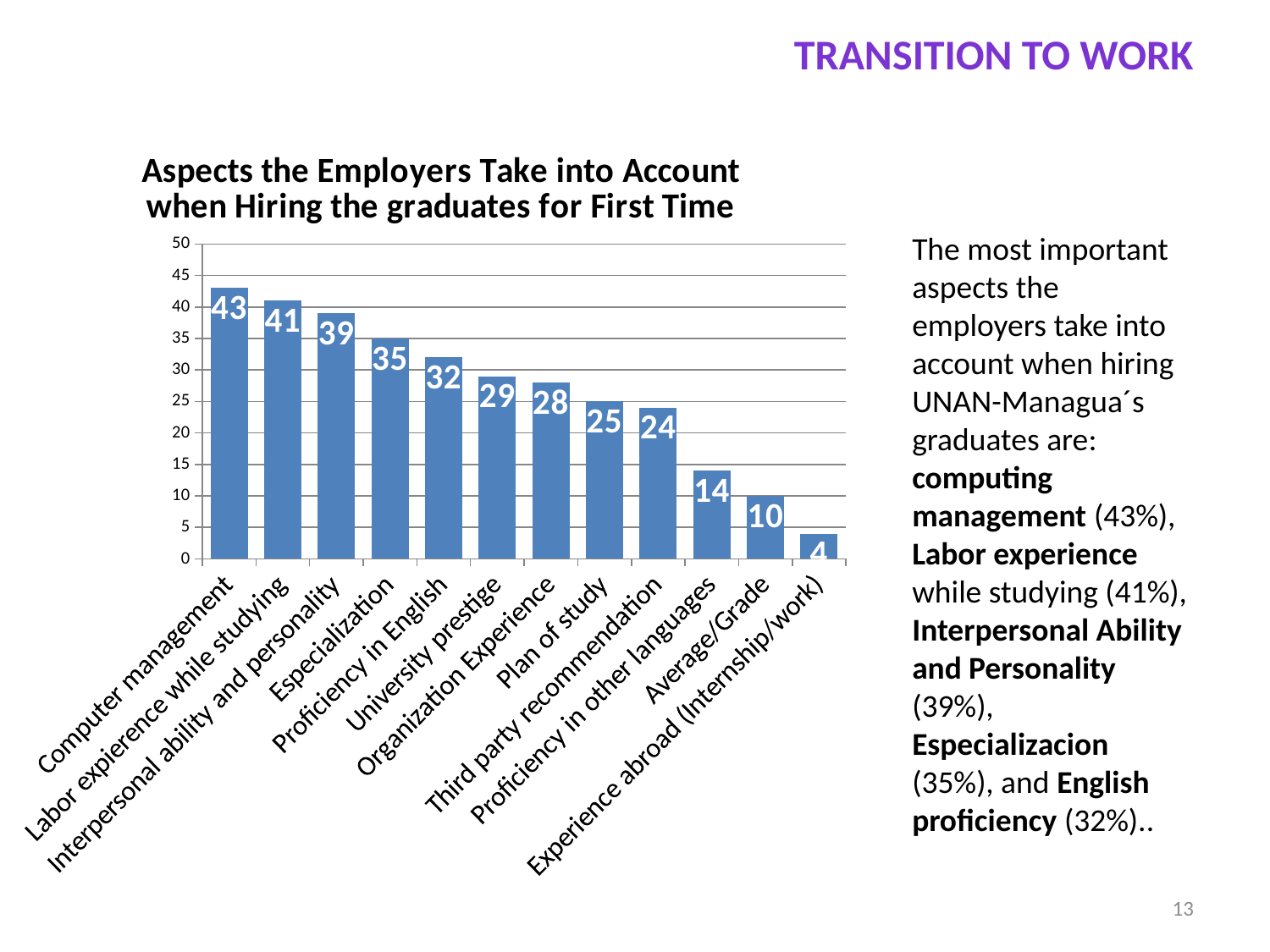

Transition to work

### Chart: Aspects the Employers Take into Account when Hiring the graduates for First Time

| Category |  |
|---|---|
| Computer management | 43.0 |
| Labor expierence while studying | 41.0 |
| Interpersonal ability and personality | 39.0 |
| Especialization | 35.0 |
| Proficiency in English | 32.0 |
| University prestige | 29.0 |
| Organization Experience | 28.0 |
| Plan of study | 25.0 |
| Third party recommendation | 24.0 |
| Proficiency in other languages | 14.0 |
| Average/Grade | 10.0 |
| Experience abroad (Internship/work) | 4.0 |
The most important aspects the employers take into account when hiring UNAN-Managua´s graduates are:  computing management (43%),  Labor experience while studying (41%), Interpersonal Ability and Personality (39%), Especializacion (35%), and English proficiency (32%)..
13